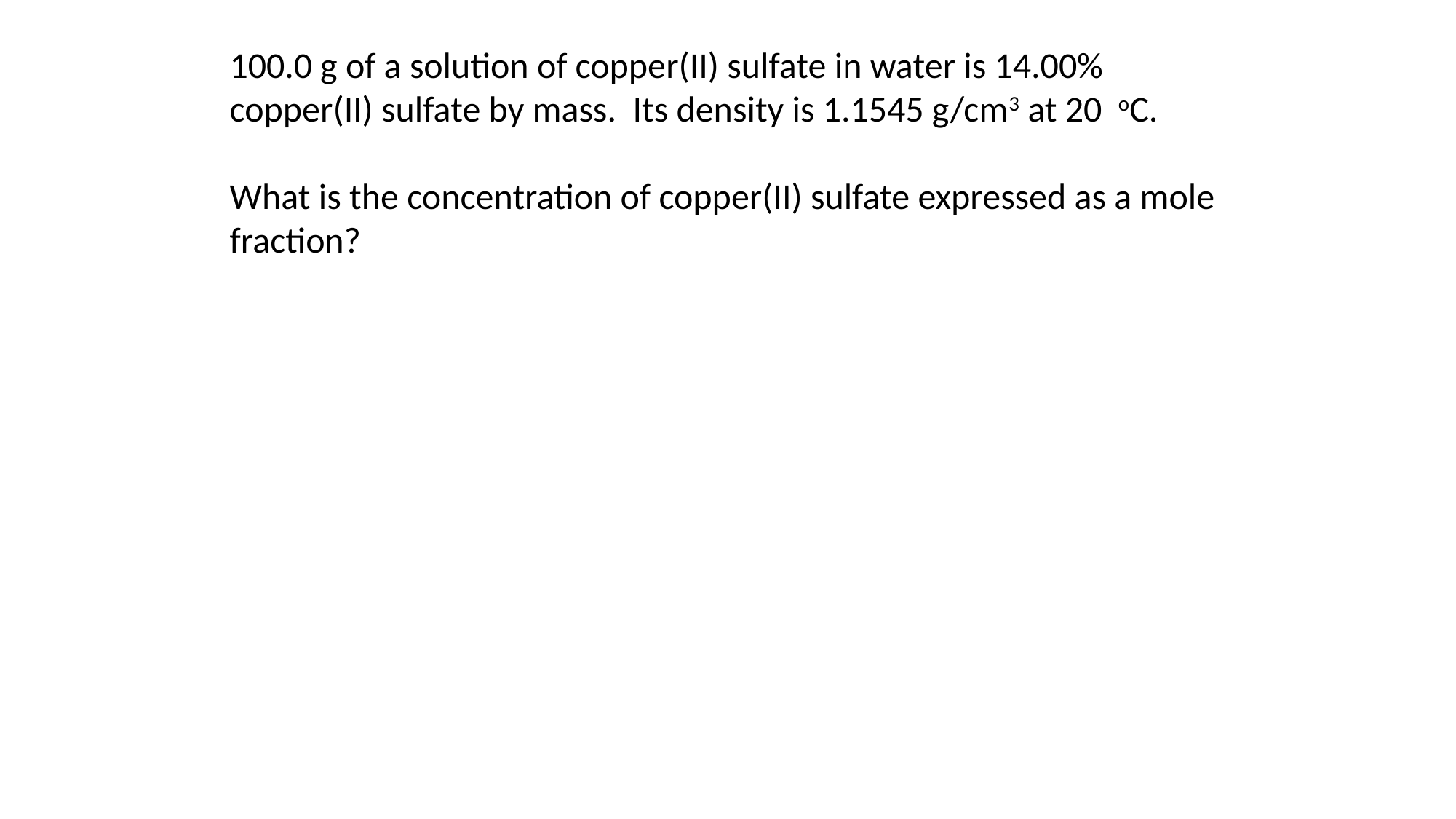

100.0 g of a solution of copper(II) sulfate in water is 14.00% copper(II) sulfate by mass.  Its density is 1.1545 g/cm3 at 20  oC.

What is the concentration of copper(II) sulfate expressed as a mole fraction?